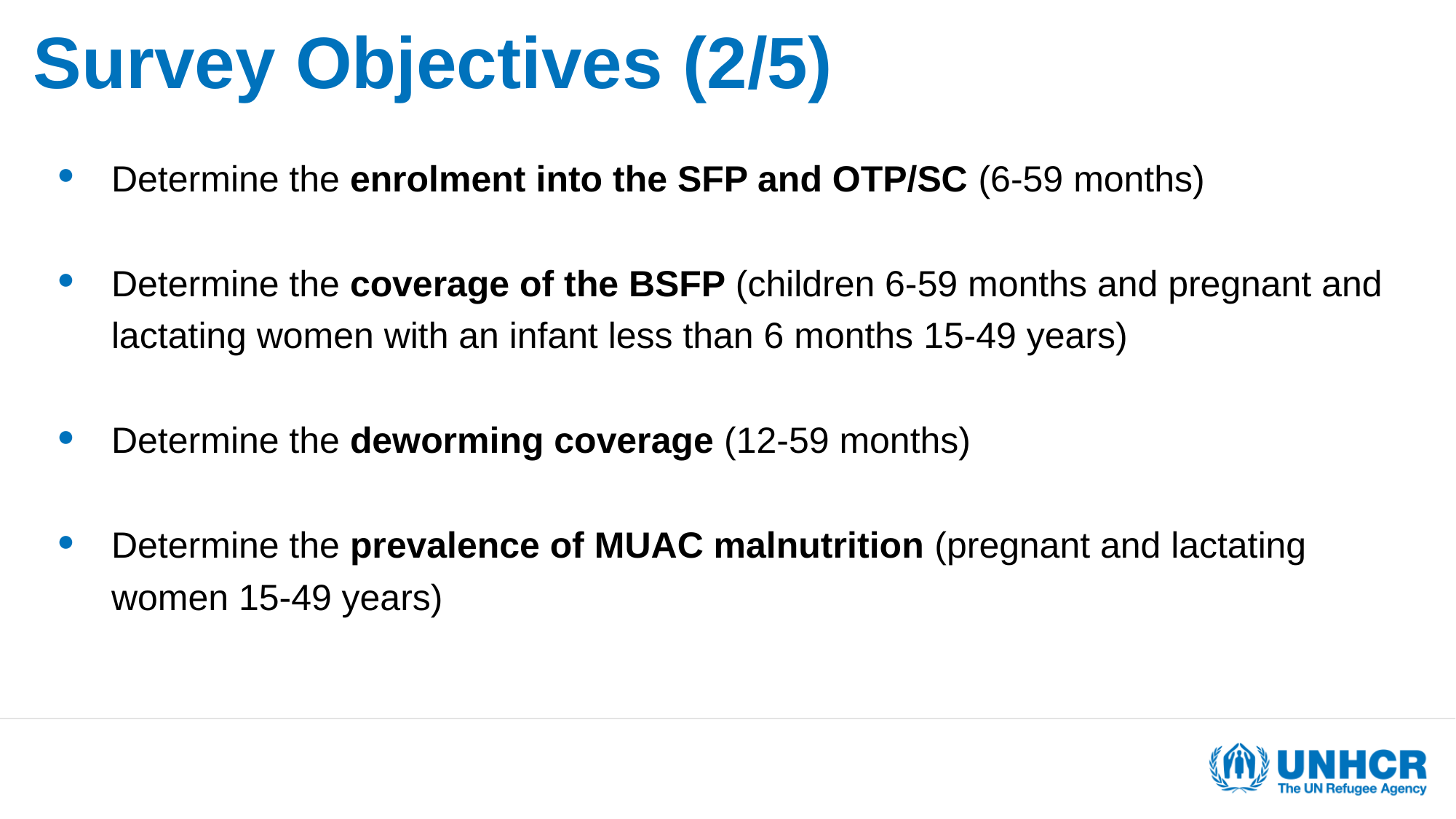

# Survey Objectives (2/5)
Determine the enrolment into the SFP and OTP/SC (6-59 months)

Determine the coverage of the BSFP (children 6-59 months and pregnant and lactating women with an infant less than 6 months 15-49 years)

Determine the deworming coverage (12-59 months)

Determine the prevalence of MUAC malnutrition (pregnant and lactating women 15-49 years)